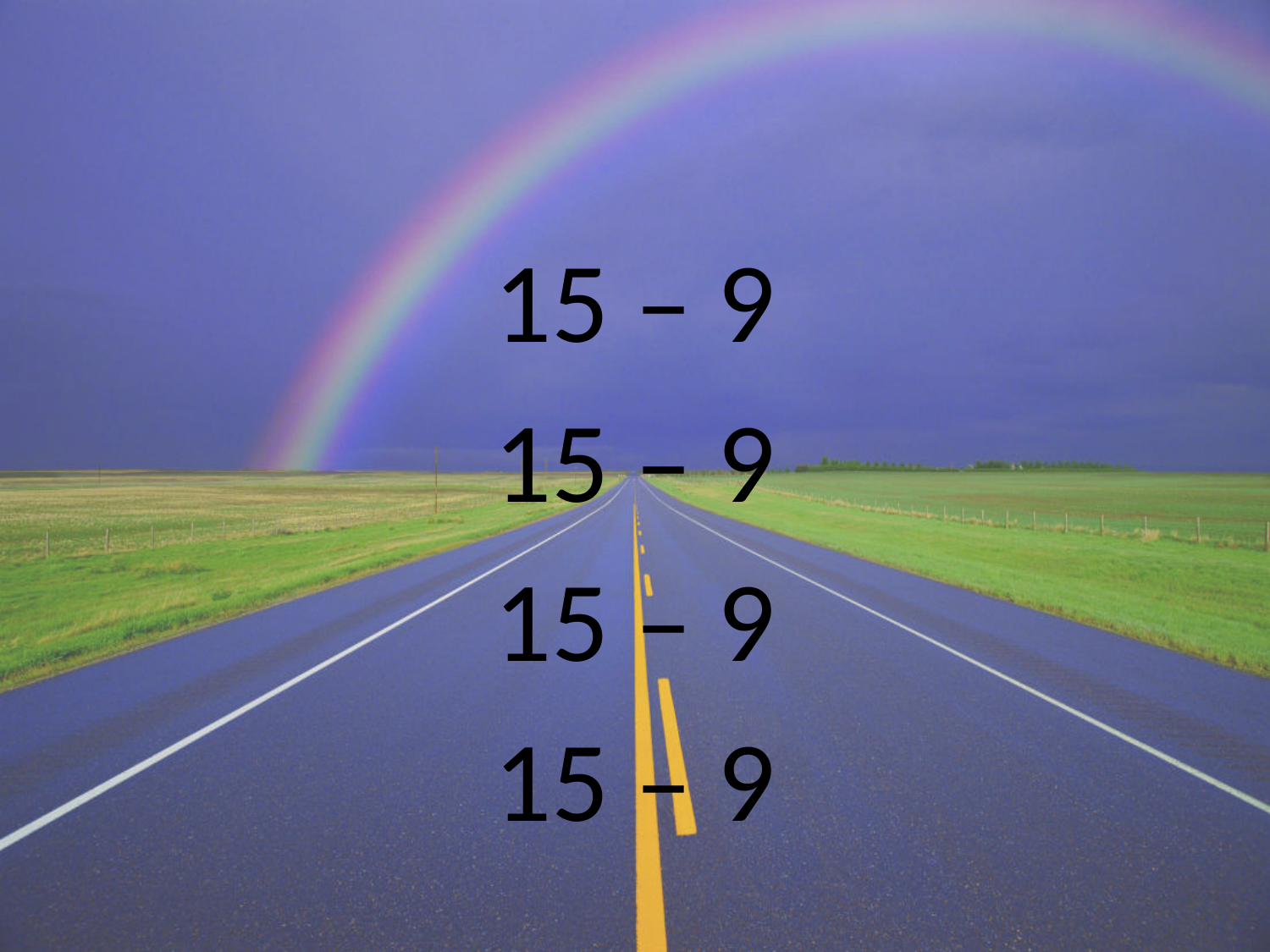

15 – 9
15 – 9
15 – 9
15 – 9